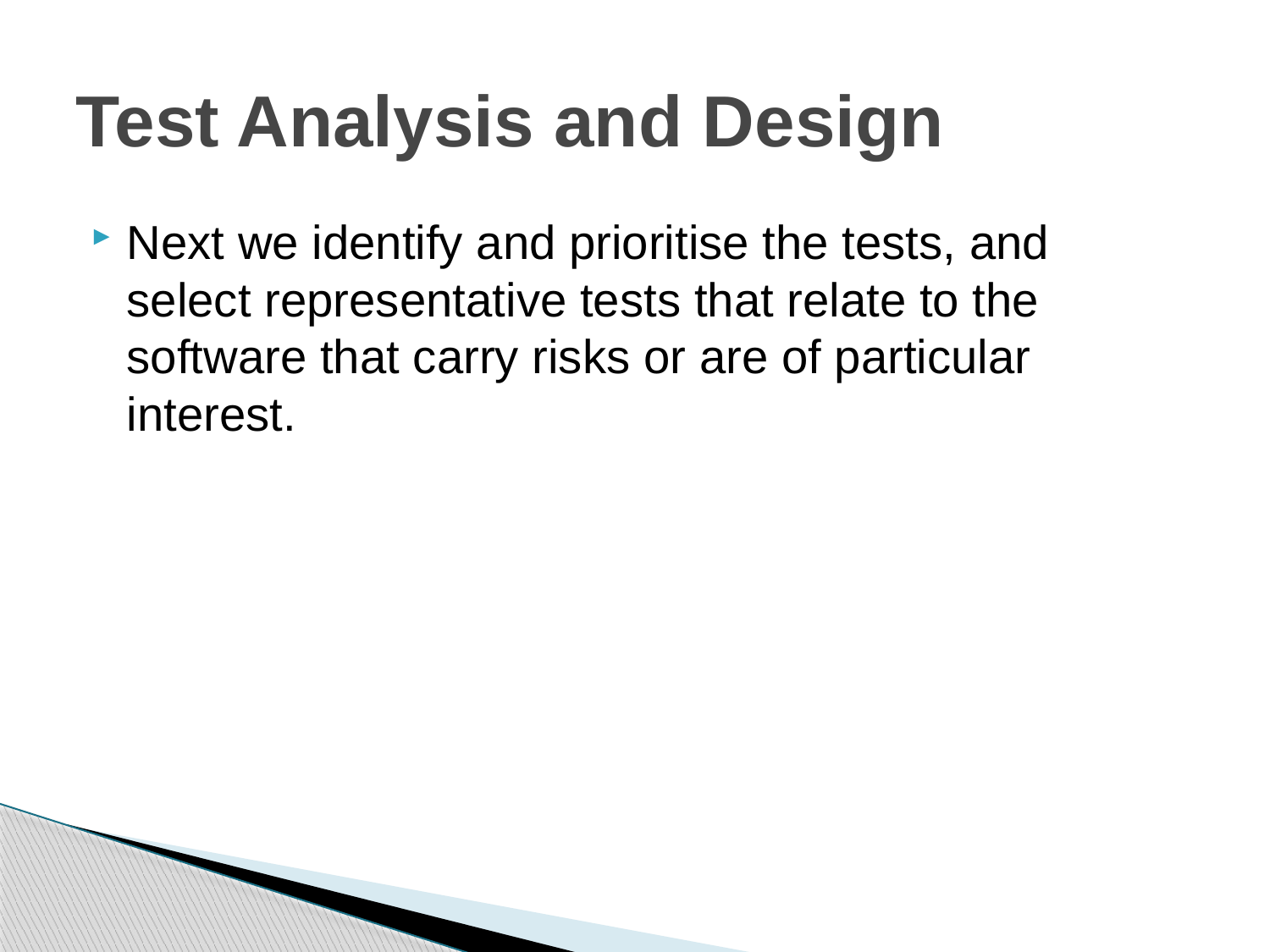

# Test Analysis and Design
Next we identify and prioritise the tests, and select representative tests that relate to the software that carry risks or are of particular interest.